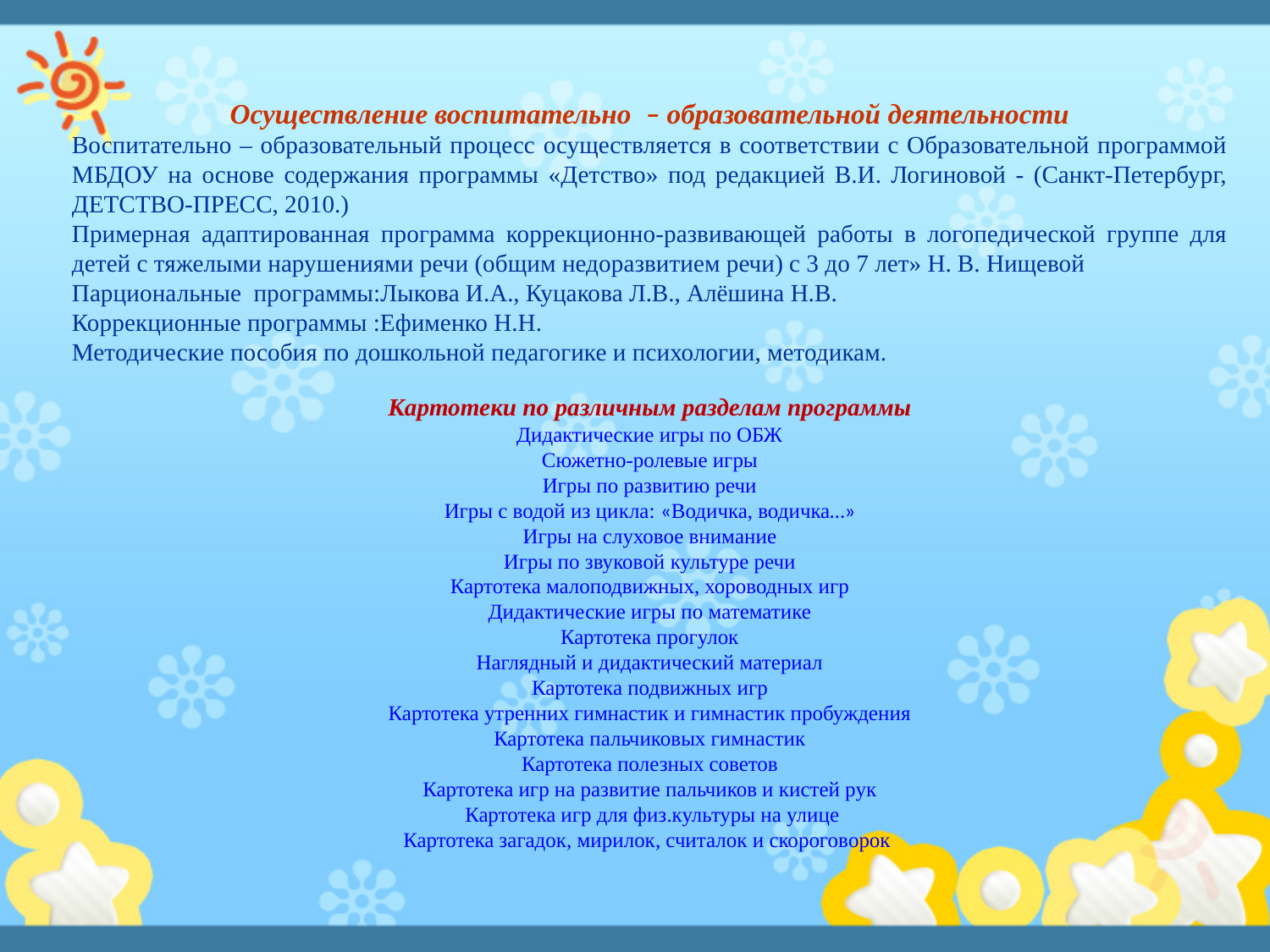

Осуществление воспитательно  – образовательной деятельности
Воспитательно – образовательный процесс осуществляется в соответствии с Образовательной программой МБДОУ на основе содержания программы «Детство» под редакцией В.И. Логиновой - (Санкт-Петербург, ДЕТСТВО-ПРЕСС, 2010.)
Примерная адаптированная программа коррекционно-развивающей работы в логопедической группе для детей с тяжелыми нарушениями речи (общим недоразвитием речи) с 3 до 7 лет» Н. В. Нищевой
Парциональные  программы:Лыкова И.А., Куцакова Л.В., Алёшина Н.В.
Коррекционные программы :Ефименко Н.Н.
Методические пособия по дошкольной педагогике и психологии, методикам.

Картотеки по различным разделам программы
Дидактические игры по ОБЖ
Сюжетно-ролевые игры
Игры по развитию речи
Игры с водой из цикла: «Водичка, водичка…»
Игры на слуховое внимание
Игры по звуковой культуре речи
Картотека малоподвижных, хороводных игр
Дидактические игры по математике
Картотека прогулок
Наглядный и дидактический материал
Картотека подвижных игр
Картотека утренних гимнастик и гимнастик пробуждения
Картотека пальчиковых гимнастик
Картотека полезных советов
Картотека игр на развитие пальчиков и кистей рук
 Картотека игр для физ.культуры на улице
Картотека загадок, мирилок, считалок и скороговорок